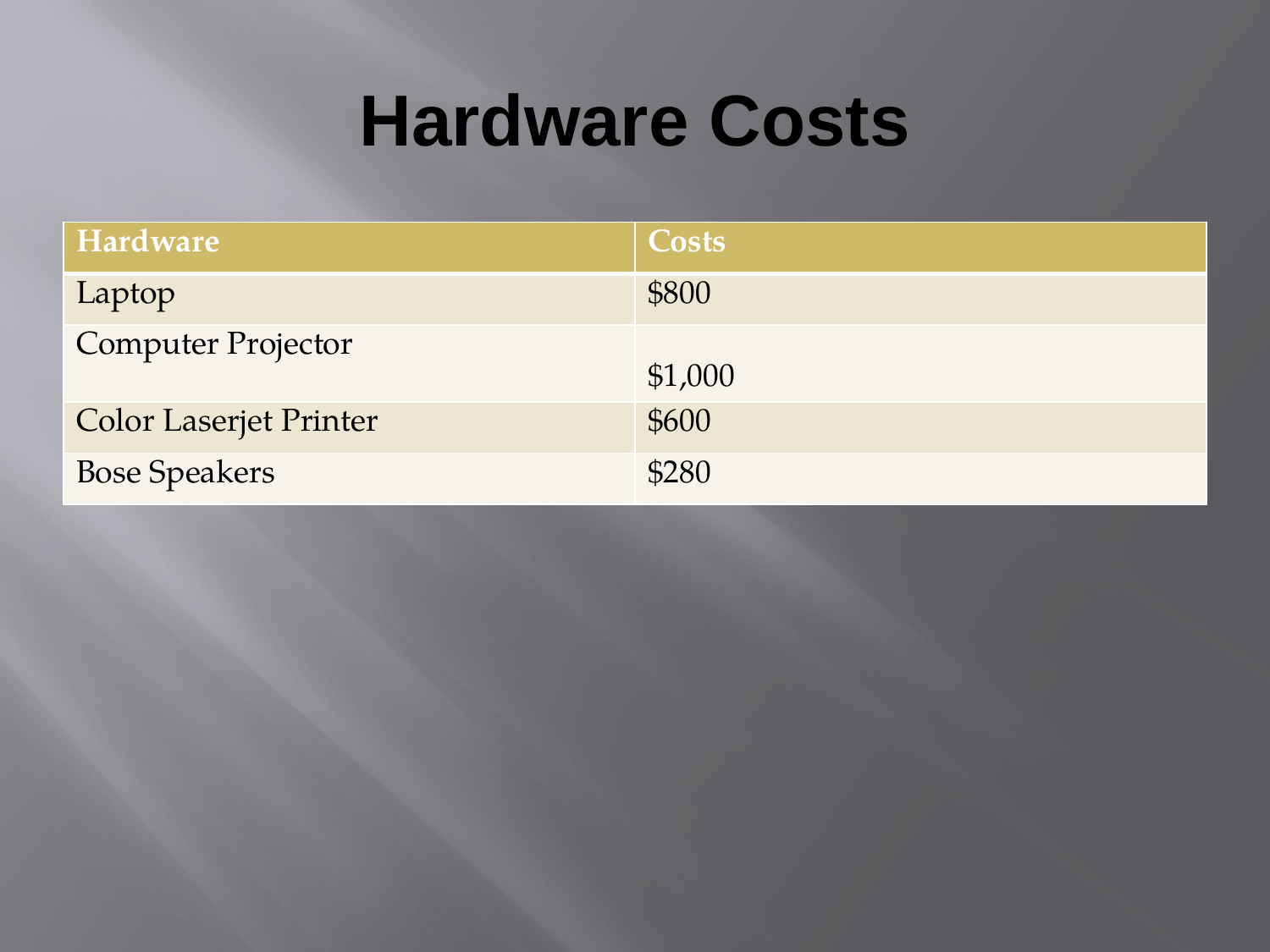

# Hardware Costs
| Hardware | Costs |
| --- | --- |
| Laptop | $800 |
| Computer Projector | $1,000 |
| Color Laserjet Printer | $600 |
| Bose Speakers | $280 |